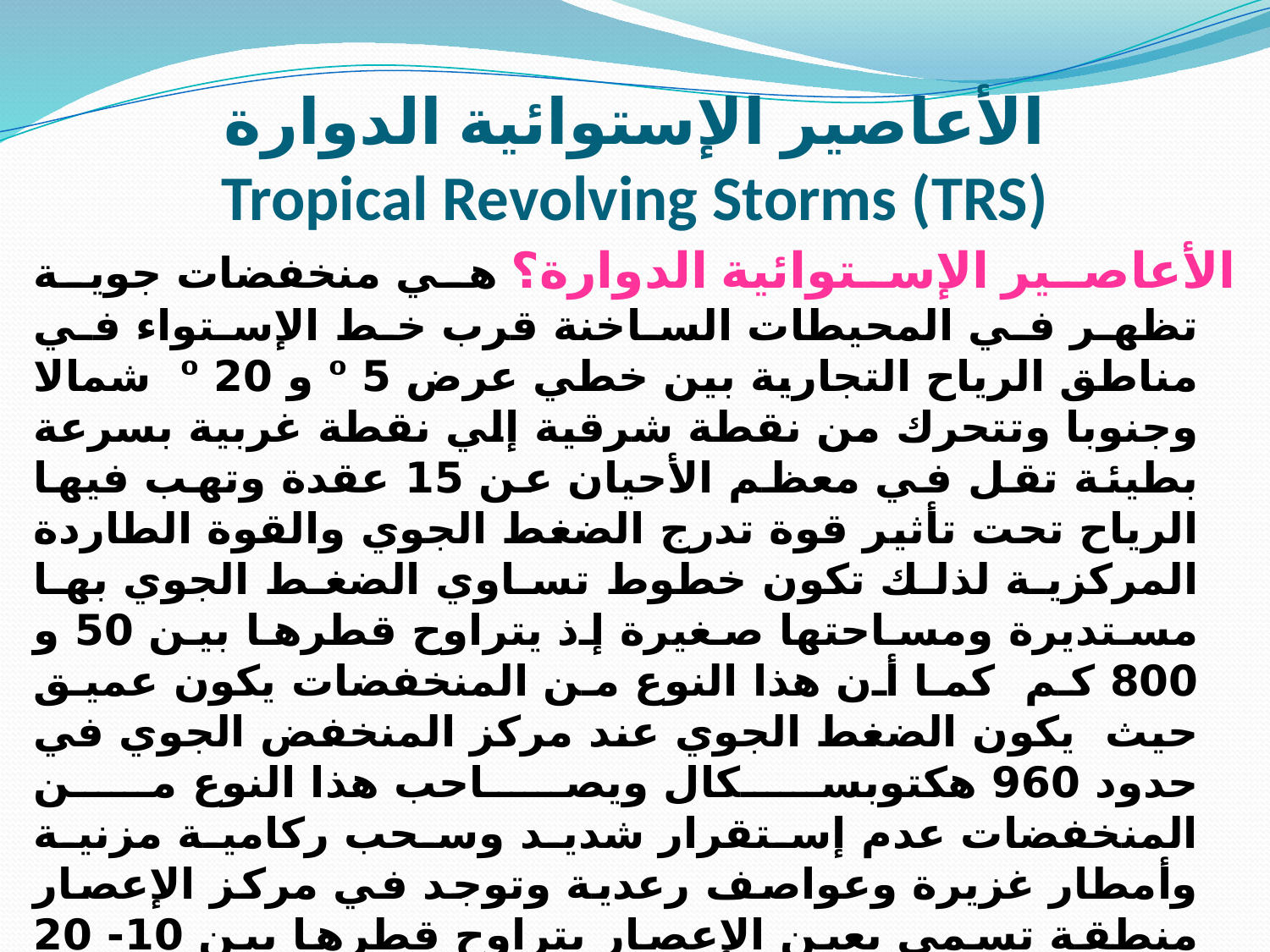

# الأعاصير الإستوائية الدوارة Tropical Revolving Storms (TRS)
الأعاصير الإستوائية الدوارة؟ هي منخفضات جوية تظهر في المحيطات الساخنة قرب خط الإستواء في مناطق الرياح التجارية بين خطي عرض 5 º و 20 º  شمالا وجنوبا وتتحرك من نقطة شرقية إلي نقطة غربية بسرعة بطيئة تقل في معظم الأحيان عن 15 عقدة وتهب فيها الرياح تحت تأثير قوة تدرج الضغط الجوي والقوة الطاردة المركزية لذلك تكون خطوط تساوي الضغط الجوي بها مستديرة ومساحتها صغيرة إذ يتراوح قطرها بين 50 و 800 كم  كما أن هذا النوع من المنخفضات يكون عميق حيث  يكون الضغط الجوي عند مركز المنخفض الجوي في حدود 960 هكتوبسكال ويصاحب هذا النوع من المنخفضات عدم إستقرار شديد وسحب ركامية مزنية وأمطار غزيرة وعواصف رعدية وتوجد في مركز الإعصار منطقة تسمي بعين الإعصار يتراوح قطرها بين 10- 20 كم وهي منطقة خالية من السحب والرياح بها خفيفة إلي معتدلة ويوجد بها تموج بحري ثقيل ولهذا النوع من المنخفضات أسماء محلية تختلف من مكان إلي آخر.